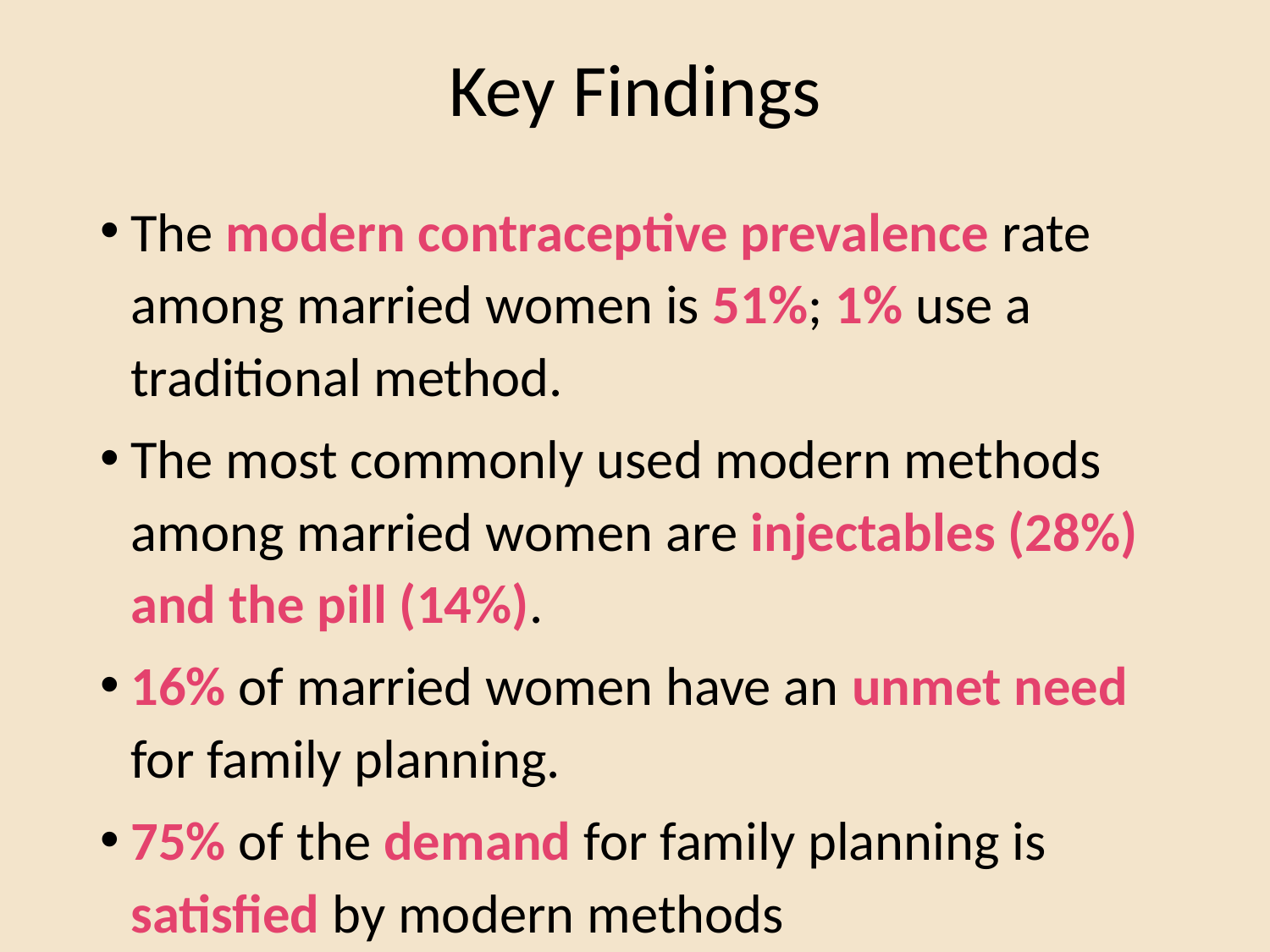

# Key Findings
The modern contraceptive prevalence rate among married women is 51%; 1% use a traditional method.
The most commonly used modern methods among married women are injectables (28%) and the pill (14%).
16% of married women have an unmet need for family planning.
75% of the demand for family planning is satisfied by modern methods